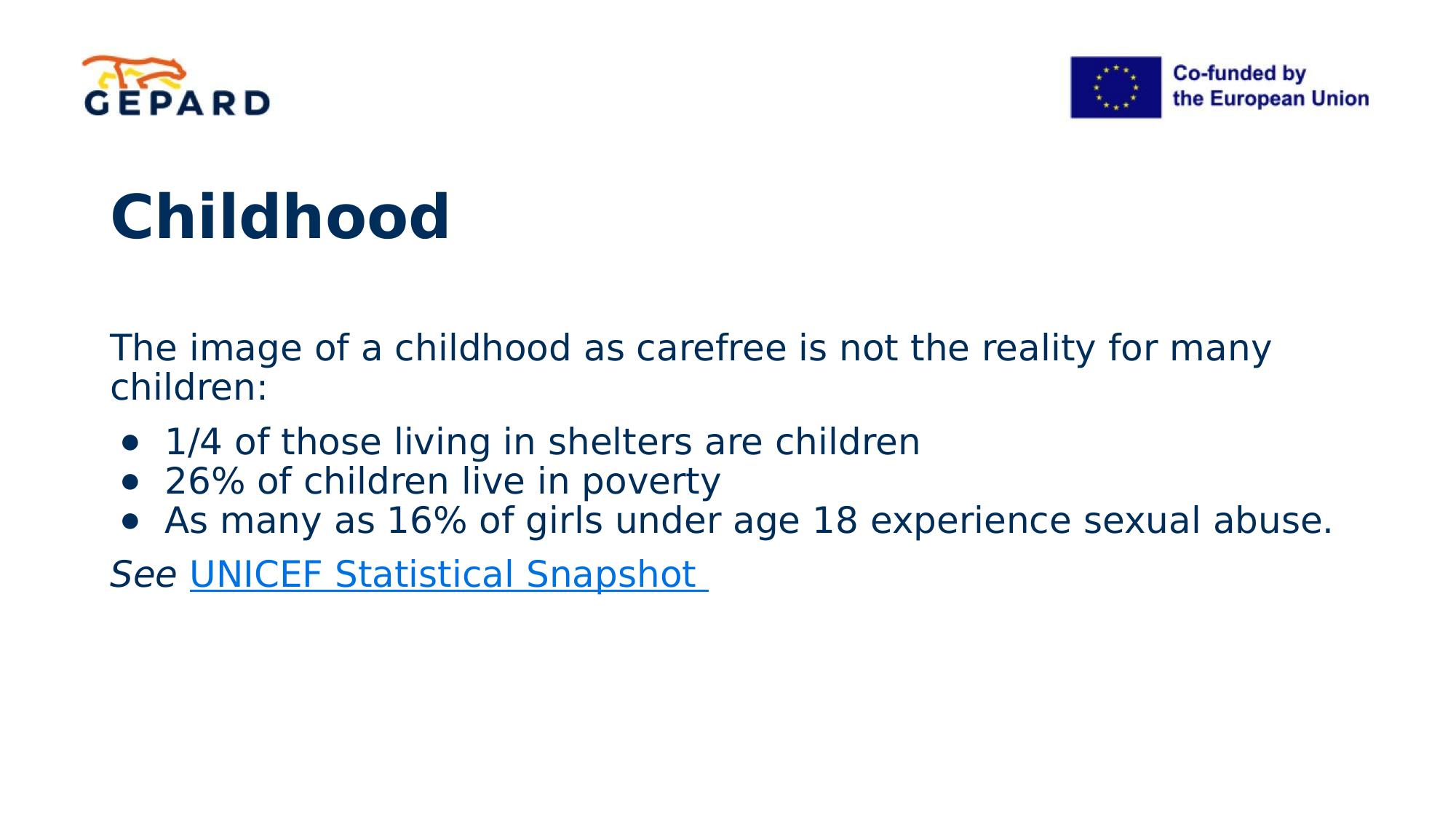

# Childhood
The image of a childhood as carefree is not the reality for many children:
1/4 of those living in shelters are children
26% of children live in poverty
As many as 16% of girls under age 18 experience sexual abuse.
See UNICEF Statistical Snapshot